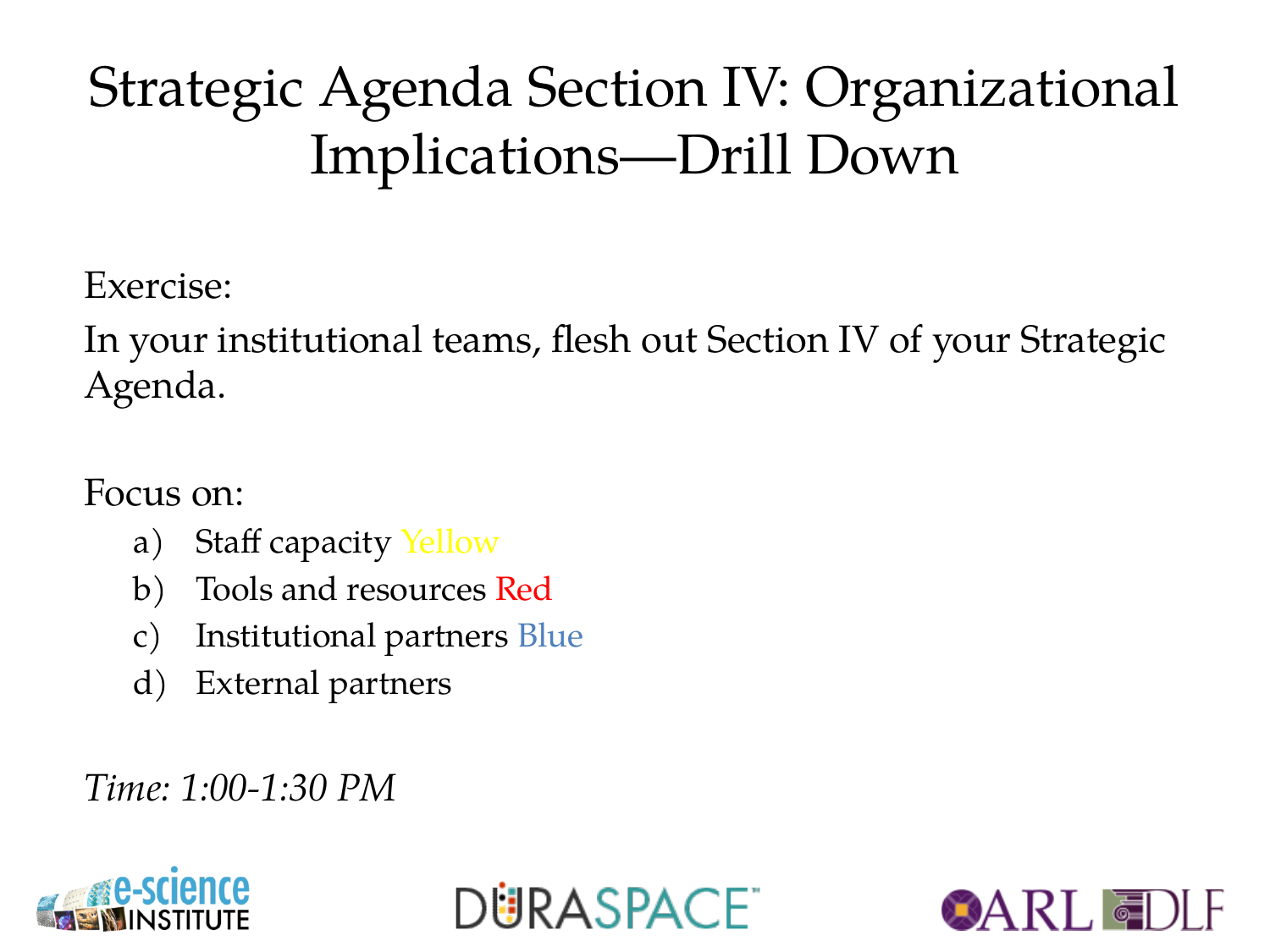

# Strategic Agenda Section IV: Organizational Implications—Drill Down
Exercise:
In your institutional teams, flesh out Section IV of your Strategic Agenda.

Focus on:
Staff capacity Yellow
Tools and resources Red
Institutional partners Blue
External partners

Time: 1:00-1:30 PM